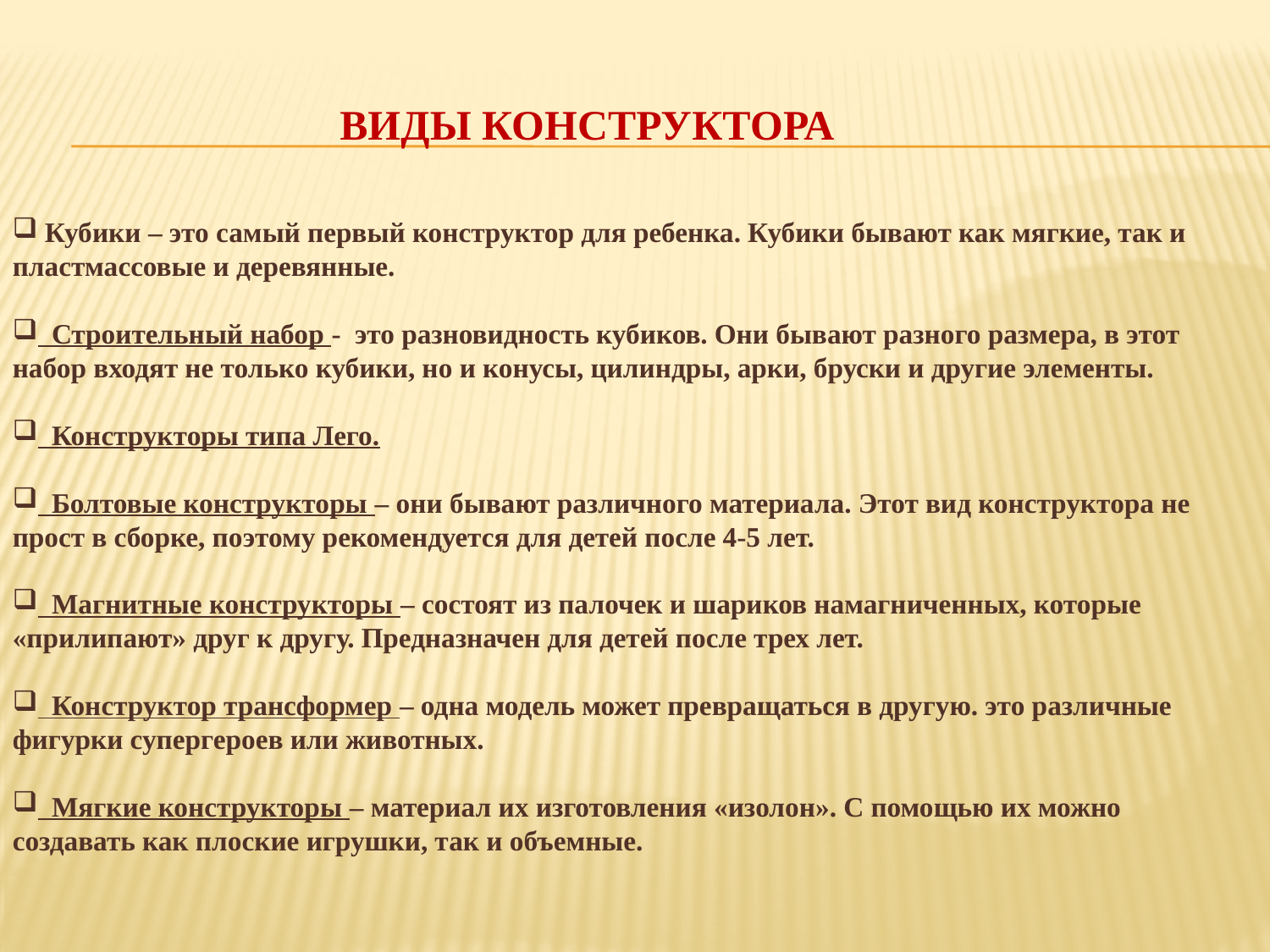

ВИДЫ КОНСТРУКТОРА

#
 Кубики – это самый первый конструктор для ребенка. Кубики бывают как мягкие, так и пластмассовые и деревянные.

  Строительный набор -  это разновидность кубиков. Они бывают разного размера, в этот набор входят не только кубики, но и конусы, цилиндры, арки, бруски и другие элементы.

  Конструкторы типа Лего.

  Болтовые конструкторы – они бывают различного материала. Этот вид конструктора не прост в сборке, поэтому рекомендуется для детей после 4-5 лет.

  Магнитные конструкторы – состоят из палочек и шариков намагниченных, которые «прилипают» друг к другу. Предназначен для детей после трех лет.

  Конструктор трансформер – одна модель может превращаться в другую. это различные фигурки супергероев или животных.

  Мягкие конструкторы – материал их изготовления «изолон». С помощью их можно создавать как плоские игрушки, так и объемные.